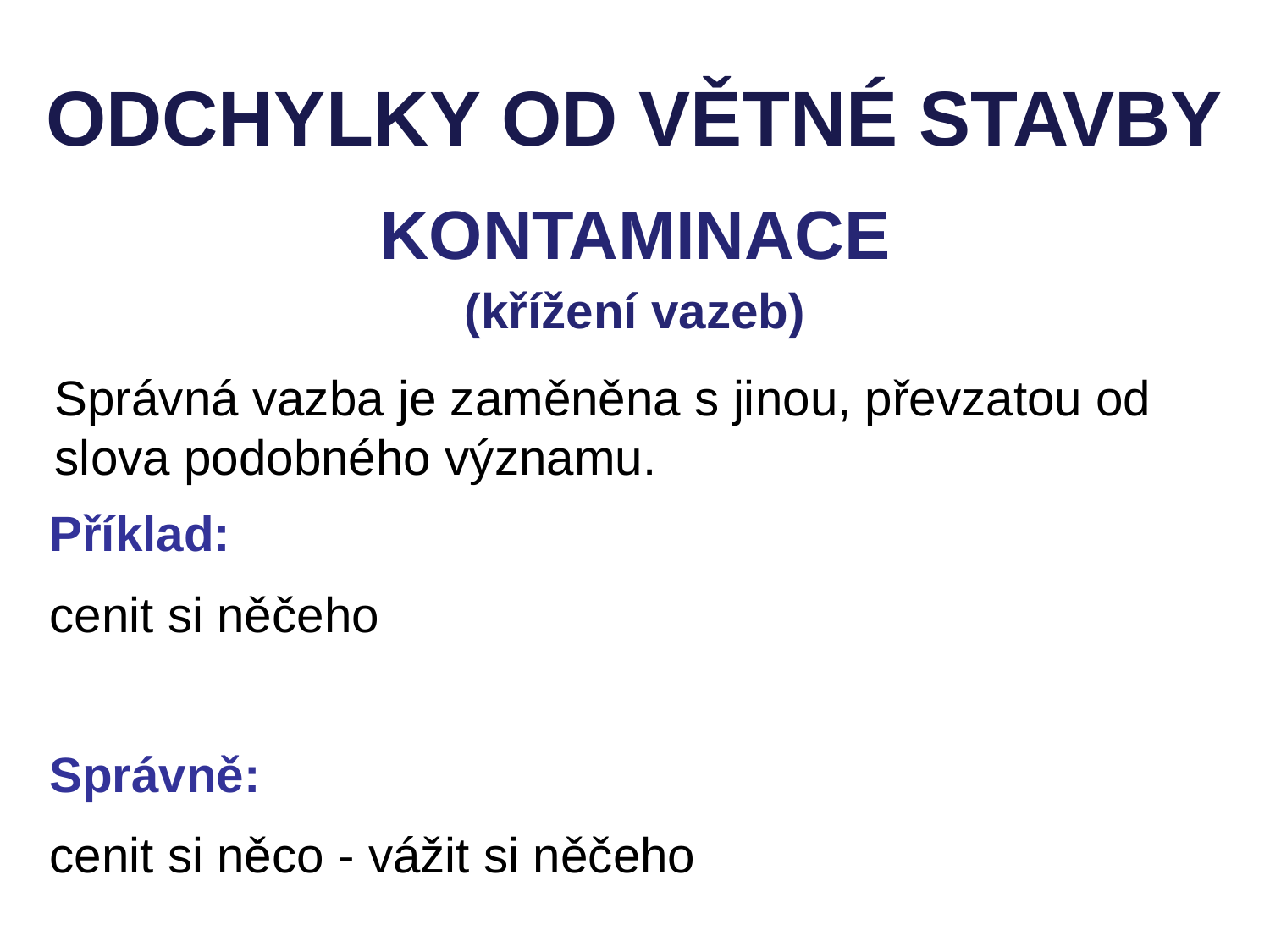

ODCHYLKY OD VĚTNÉ STAVBY
KONTAMINACE
(křížení vazeb)
Správná vazba je zaměněna s jinou, převzatou od slova podobného významu.
Příklad:
cenit si něčeho
Správně:
cenit si něco - vážit si něčeho